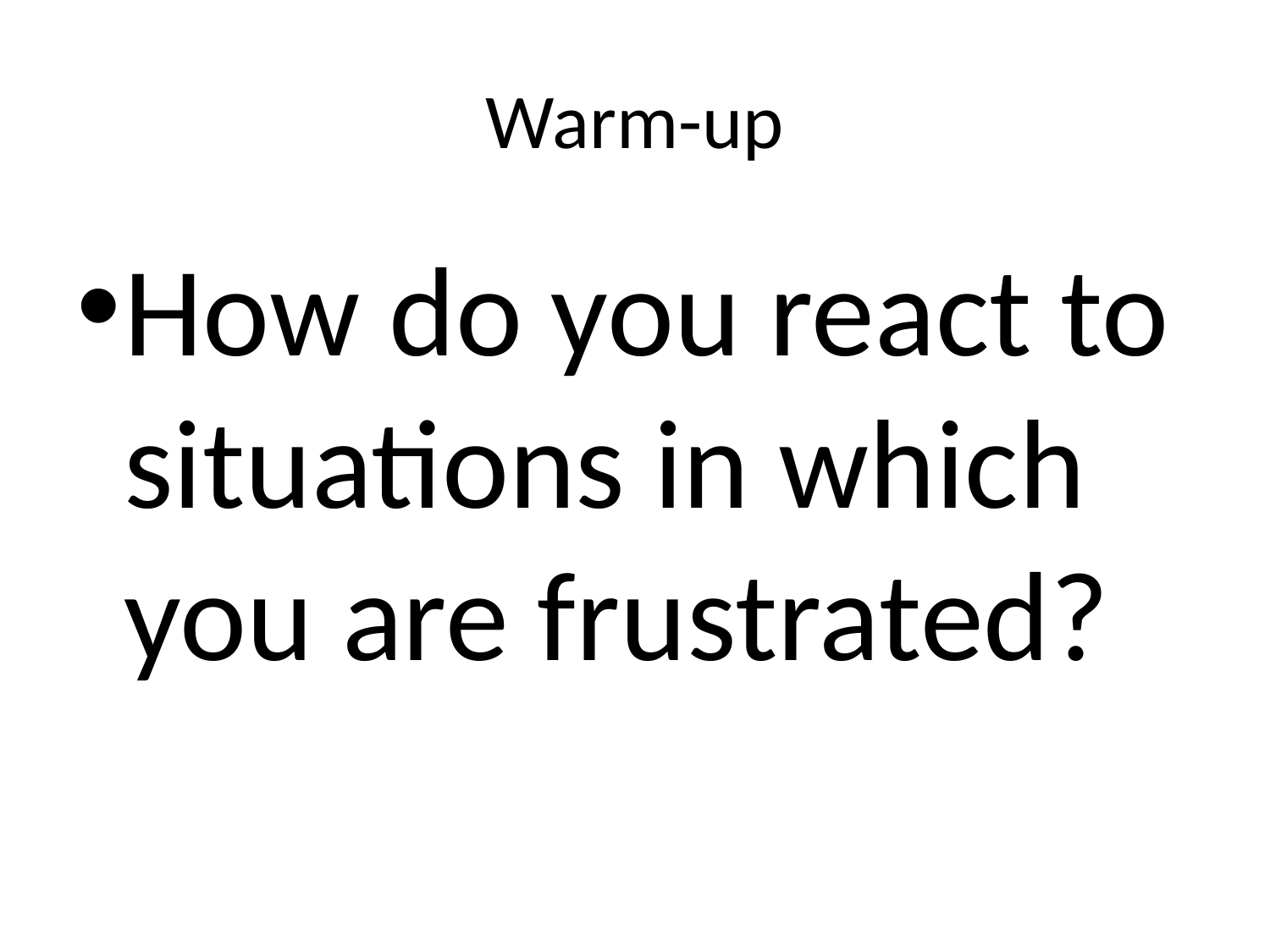

# Warm-up
How do you react to situations in which you are frustrated?